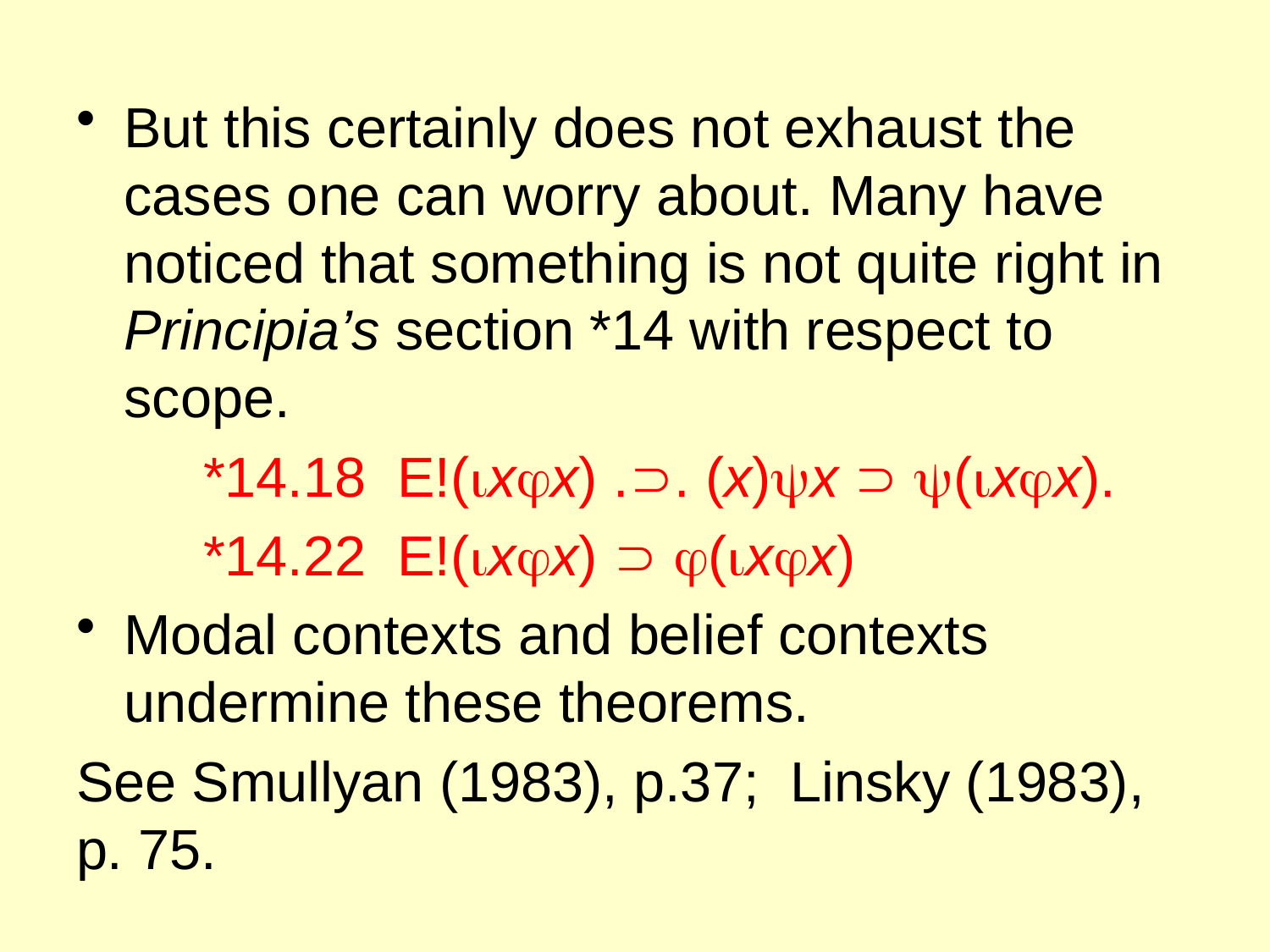

But this certainly does not exhaust the cases one can worry about. Many have noticed that something is not quite right in Principia’s section *14 with respect to scope.
	*14.18  E!(ιxϕx) .⊃. (x)ψx ⊃ ψ(ιxϕx).
	*14.22  E!(ιxϕx) ⊃ ϕ(ιxϕx)
Modal contexts and belief contexts   undermine these theorems.
See Smullyan (1983), p.37;  Linsky (1983), p. 75.